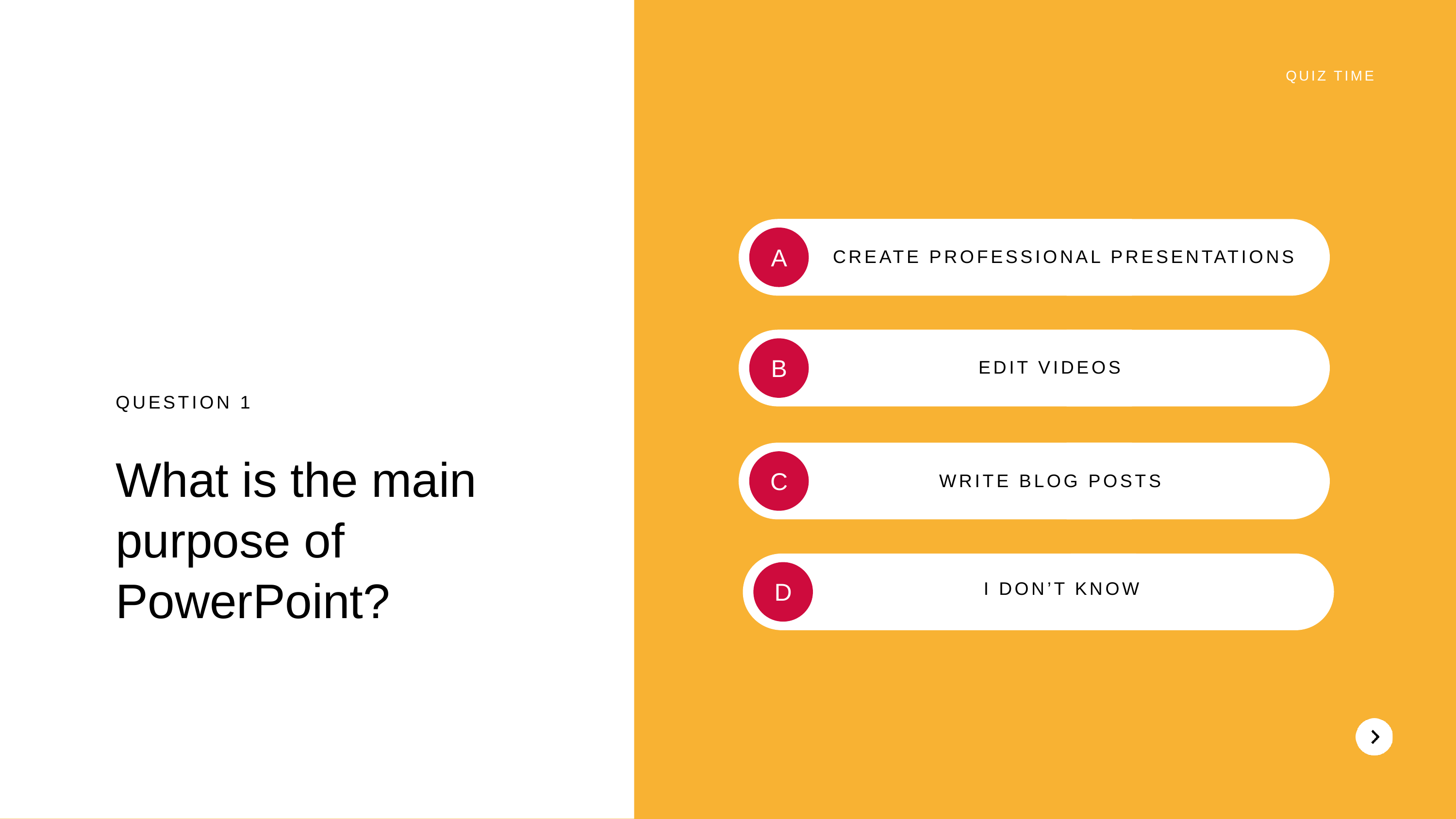

QUIZ TIME

A
CREATE PROFESSIONAL PRESENTATIONS

B
EDIT VIDEOS
QUESTION 1
What is the main purpose of PowerPoint?

C
WRITE BLOG POSTS

D
I DON’T KNOW